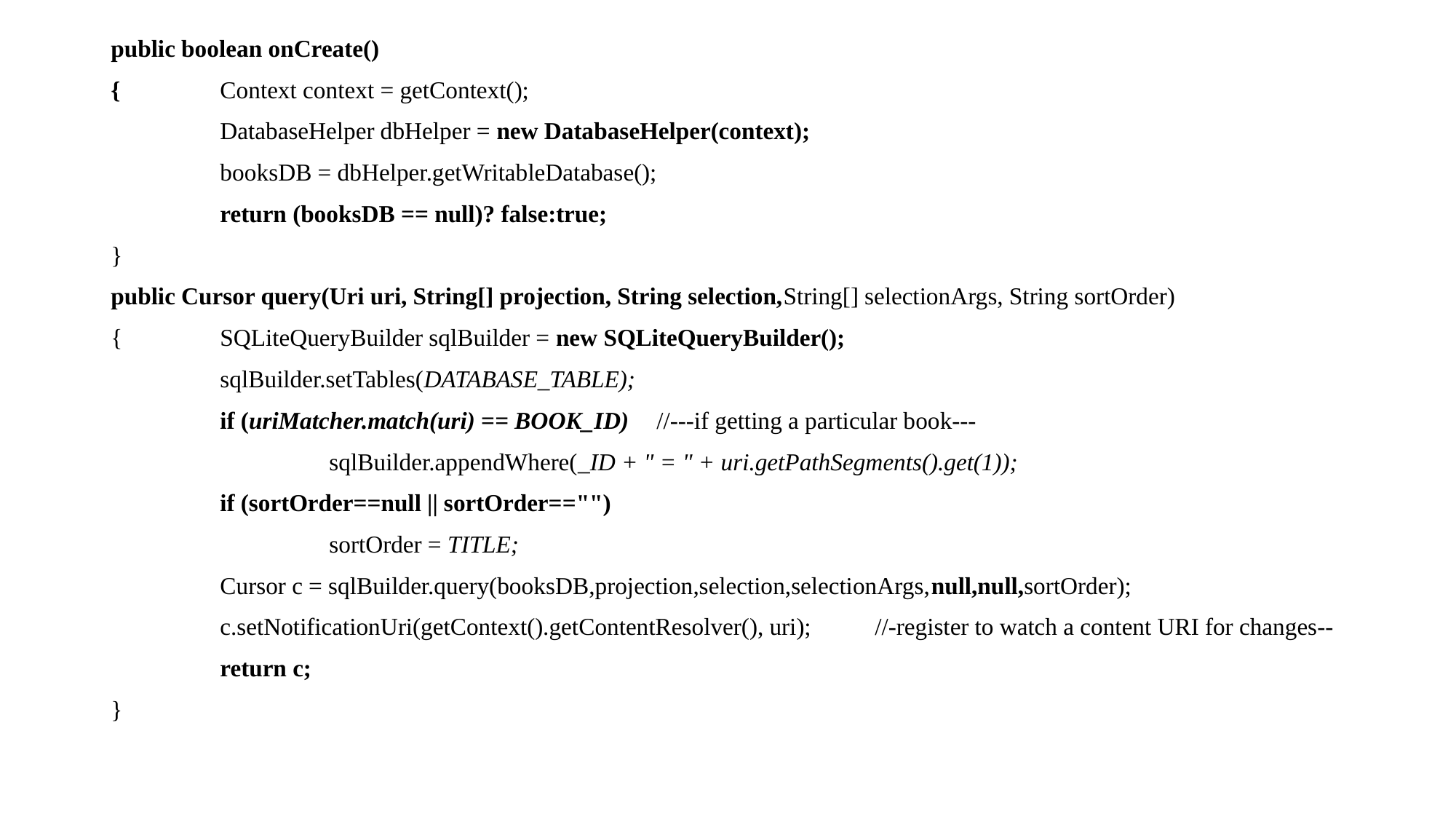

public boolean onCreate()
{	Context context = getContext();
	DatabaseHelper dbHelper = new DatabaseHelper(context);
	booksDB = dbHelper.getWritableDatabase();
	return (booksDB == null)? false:true;
}
public Cursor query(Uri uri, String[] projection, String selection,String[] selectionArgs, String sortOrder)
{	SQLiteQueryBuilder sqlBuilder = new SQLiteQueryBuilder();
	sqlBuilder.setTables(DATABASE_TABLE);
	if (uriMatcher.match(uri) == BOOK_ID)	//---if getting a particular book---
		sqlBuilder.appendWhere(_ID + " = " + uri.getPathSegments().get(1));
	if (sortOrder==null || sortOrder=="")
		sortOrder = TITLE;
	Cursor c = sqlBuilder.query(booksDB,projection,selection,selectionArgs,null,null,sortOrder);
	c.setNotificationUri(getContext().getContentResolver(), uri);	//-register to watch a content URI for changes--
	return c;
}